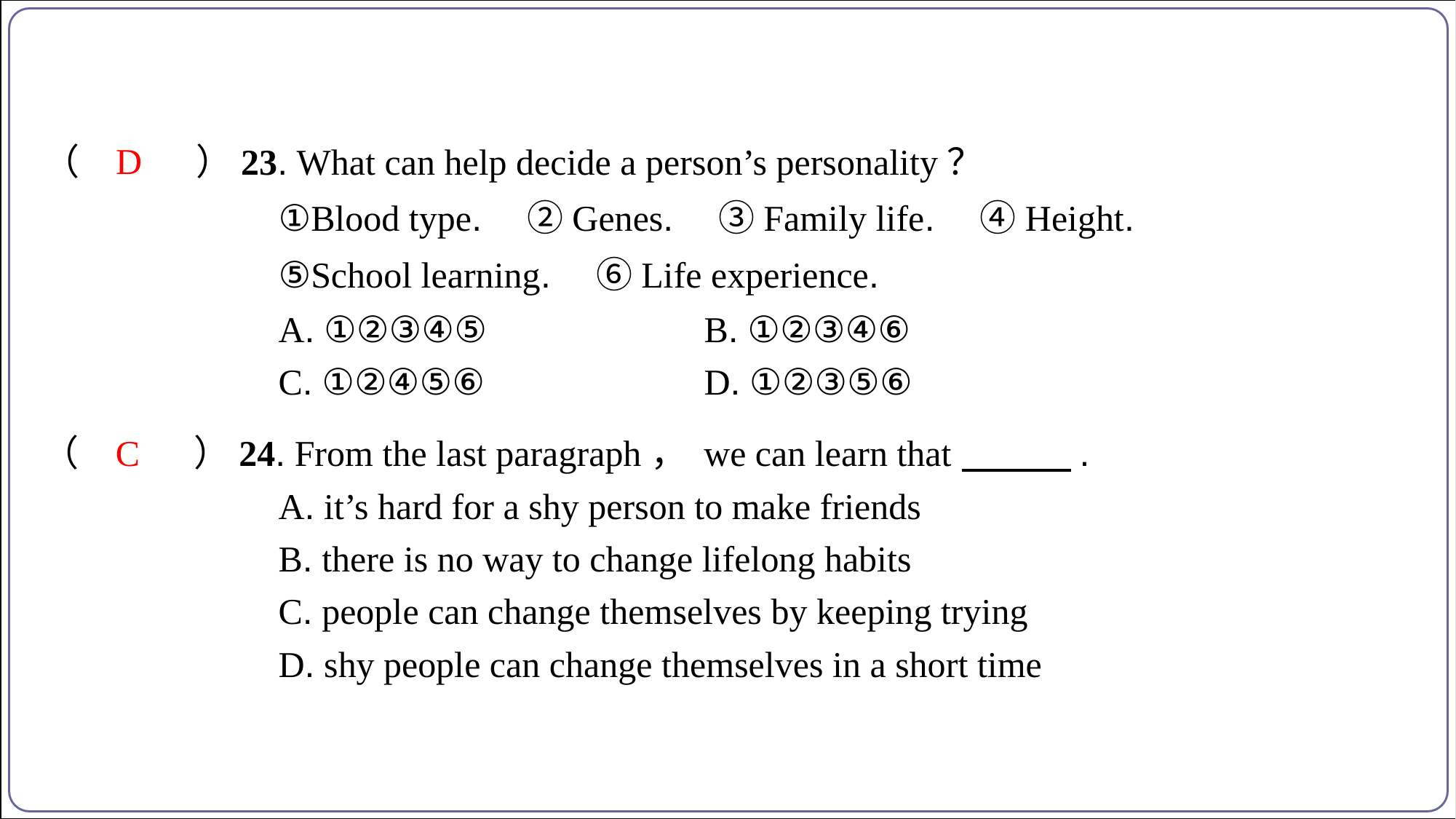

D
（　D　）23. What can help decide a person’s personality？
①Blood type.　②Genes.　③Family life.　④Height.
⑤School learning.　⑥Life experience.
| A. ①②③④⑤ | B. ①②③④⑥ |
| --- | --- |
| C. ①②④⑤⑥ | D. ①②③⑤⑥ |
C
（　C　）24. From the last paragraph， we can learn that  　　　.
| A. it’s hard for a shy person to make friends |
| --- |
| B. there is no way to change lifelong habits |
| C. people can change themselves by keeping trying |
| D. shy people can change themselves in a short time |